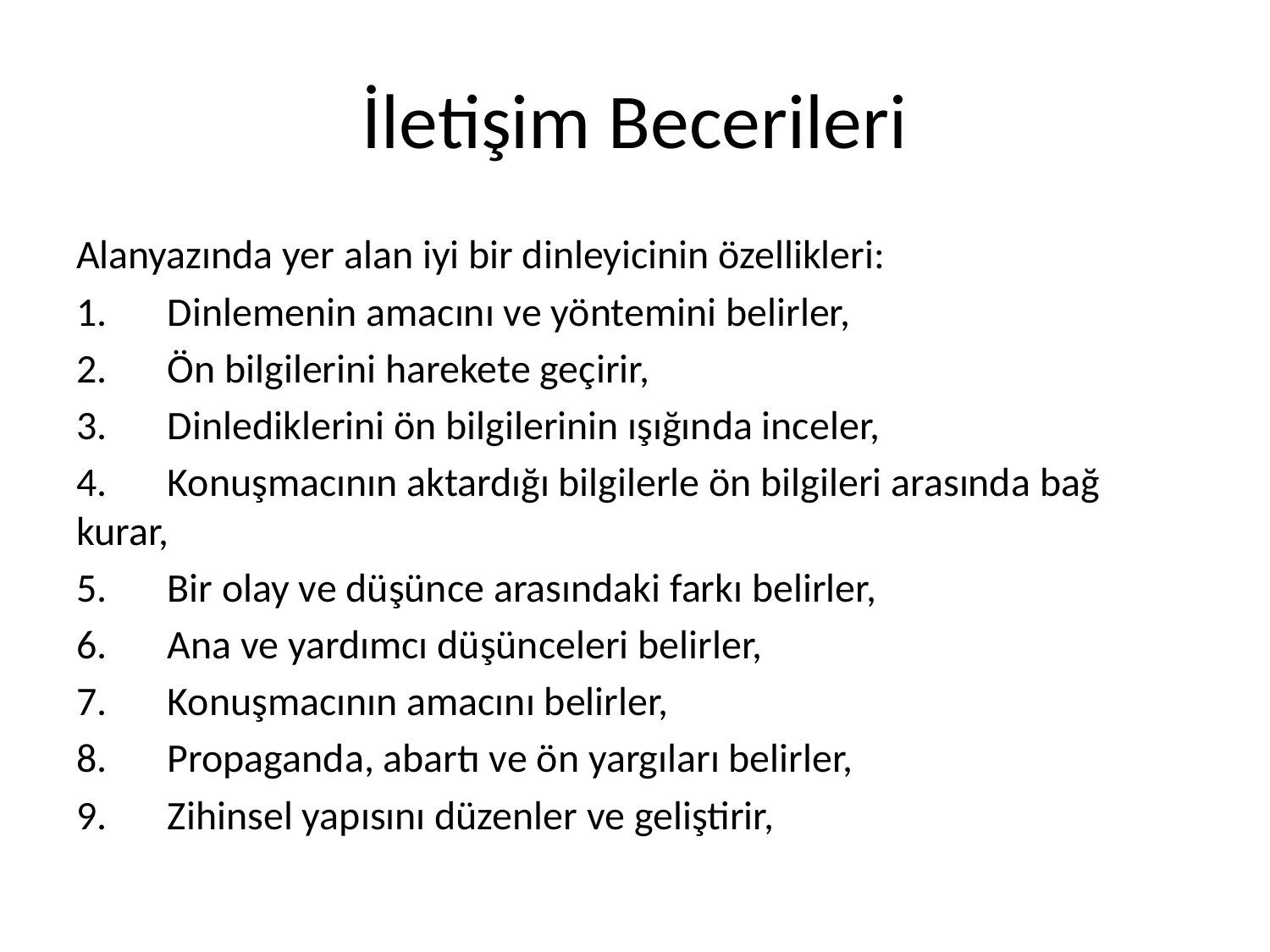

# İletişim Becerileri
Alanyazında yer alan iyi bir dinleyicinin özellikleri:
1.	Dinlemenin amacını ve yöntemini belirler,
2.	Ön bilgilerini harekete geçirir,
3.	Dinlediklerini ön bilgilerinin ışığında inceler,
4.	Konuşmacının aktardığı bilgilerle ön bilgileri arasında bağ kurar,
5.	Bir olay ve düşünce arasındaki farkı belirler,
6.	Ana ve yardımcı düşünceleri belirler,
7.	Konuşmacının amacını belirler,
8.	Propaganda, abartı ve ön yargıları belirler,
9.	Zihinsel yapısını düzenler ve geliştirir,